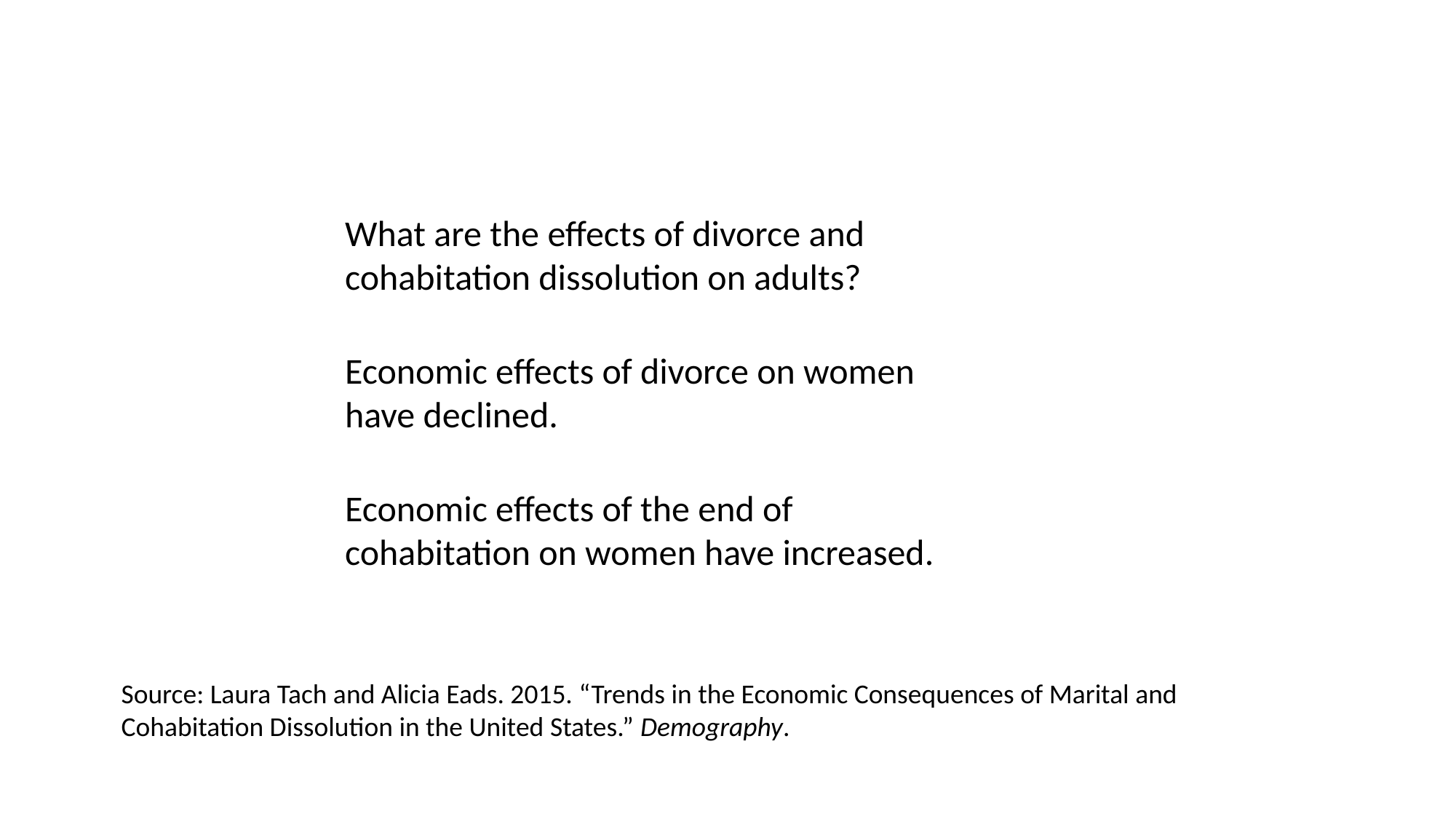

What are the effects of divorce and cohabitation dissolution on adults?
Economic effects of divorce on women have declined.
Economic effects of the end of cohabitation on women have increased.
Source: Laura Tach and Alicia Eads. 2015. “Trends in the Economic Consequences of Marital and Cohabitation Dissolution in the United States.” Demography.